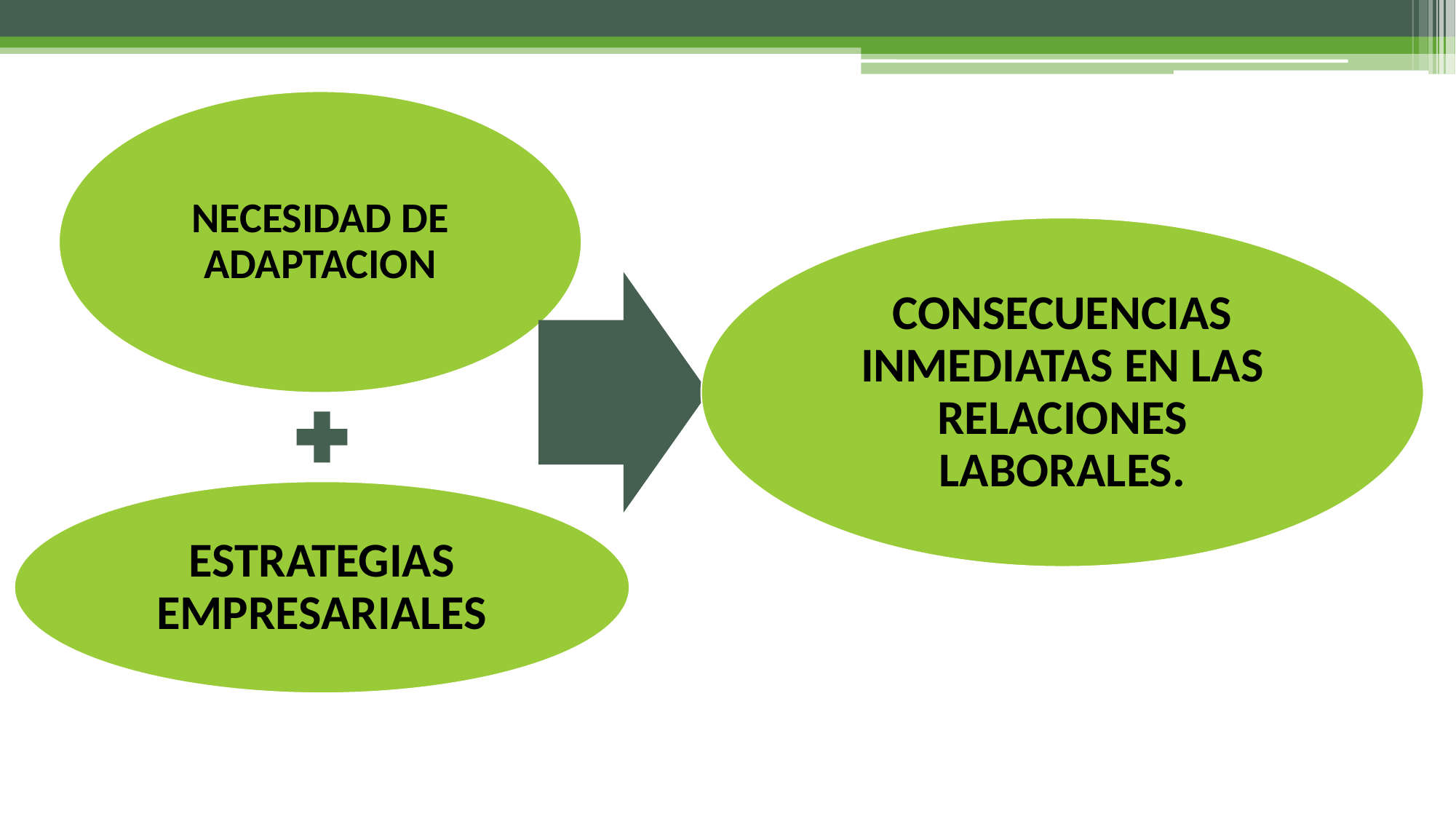

NECESIDAD DE ADAPTACION

ESTRATEGIAS EMPRESARIALES

CONSECUENCIAS INMEDIATAS EN LAS RELACIONES LABORALES.